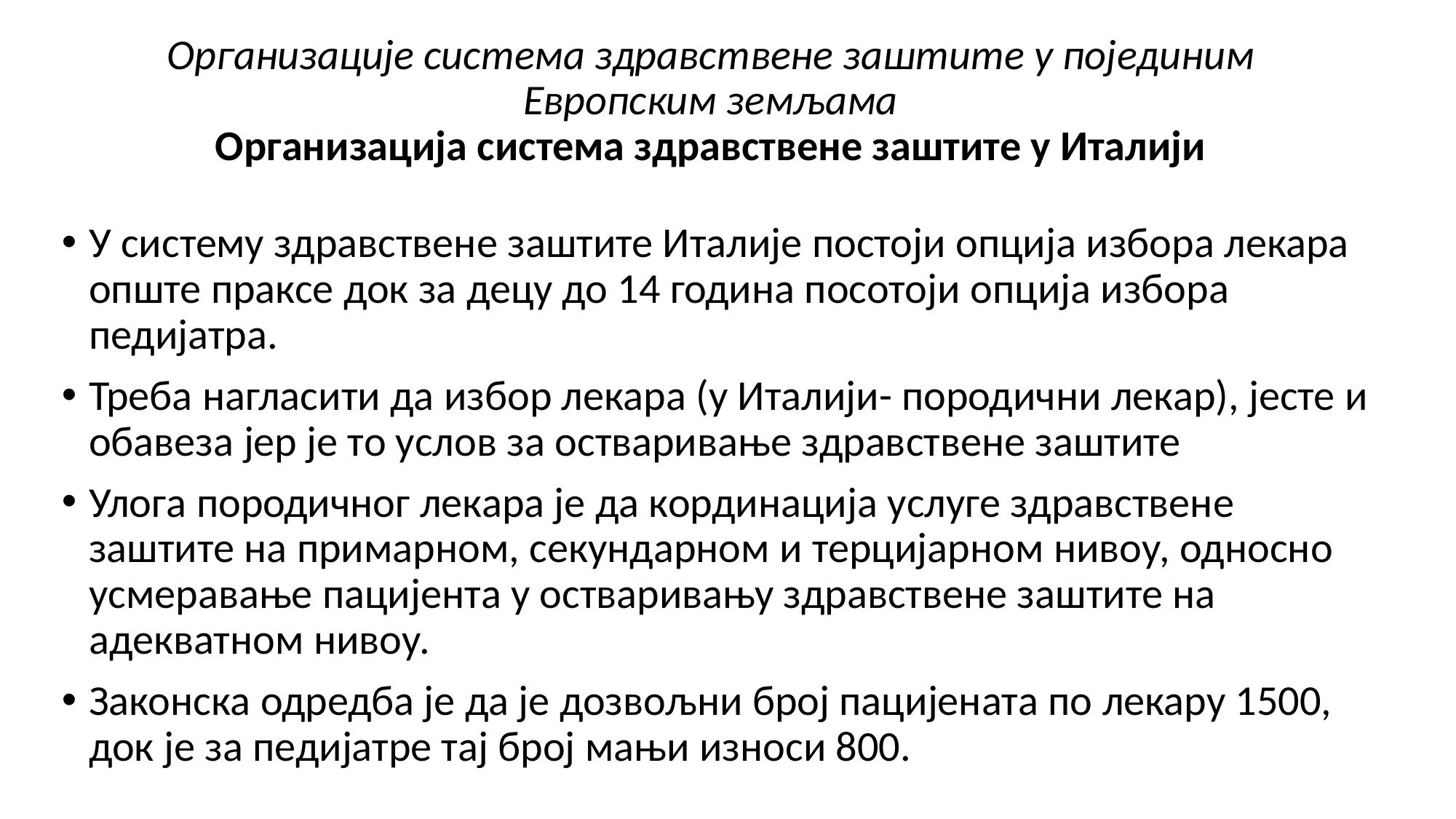

# Организације система здравствене заштите у појединим Европским земљама Организација система здравствене заштите у Италији
У систему здравствене заштите Италије постоји опција избора лекара опште праксе док за децу до 14 година посотоји опција избора педијатра.
Треба нагласити да избор лекара (у Италији- породични лекар), јесте и обавеза јер је то услов за остваривање здравствене заштите
Улога породичног лекара је да кординација услуге здравствене заштите на примарном, секундарном и терцијарном нивоу, односно усмеравање пацијента у остваривању здравствене заштите на адекватном нивоу.
Законска одредба је да је дозвољни број пацијената по лекару 1500, док је за педијатре тај број мањи износи 800.